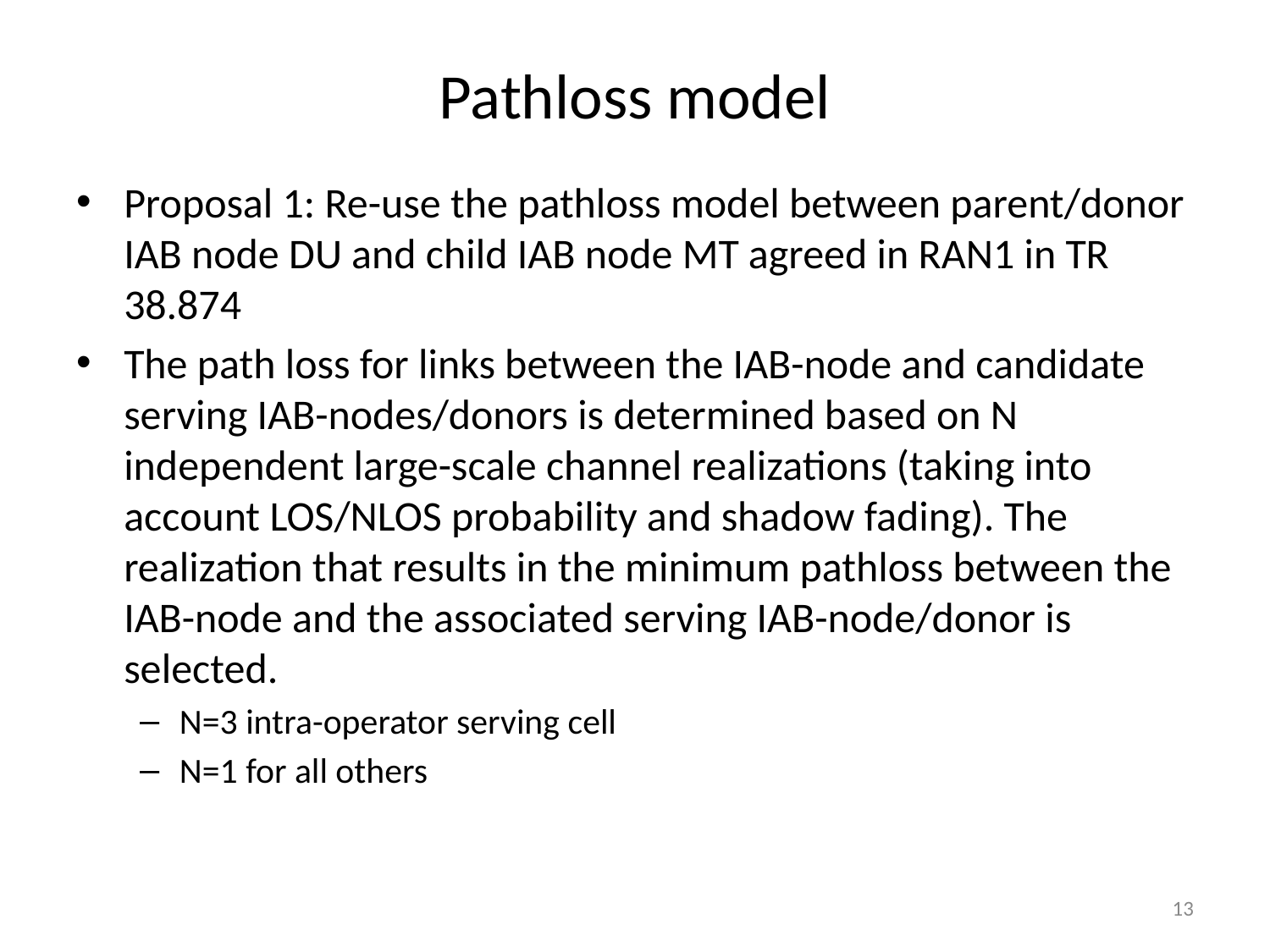

# Pathloss model
Proposal 1: Re-use the pathloss model between parent/donor IAB node DU and child IAB node MT agreed in RAN1 in TR 38.874
The path loss for links between the IAB-node and candidate serving IAB-nodes/donors is determined based on N independent large-scale channel realizations (taking into account LOS/NLOS probability and shadow fading). The realization that results in the minimum pathloss between the IAB-node and the associated serving IAB-node/donor is selected.
N=3 intra-operator serving cell
N=1 for all others

13